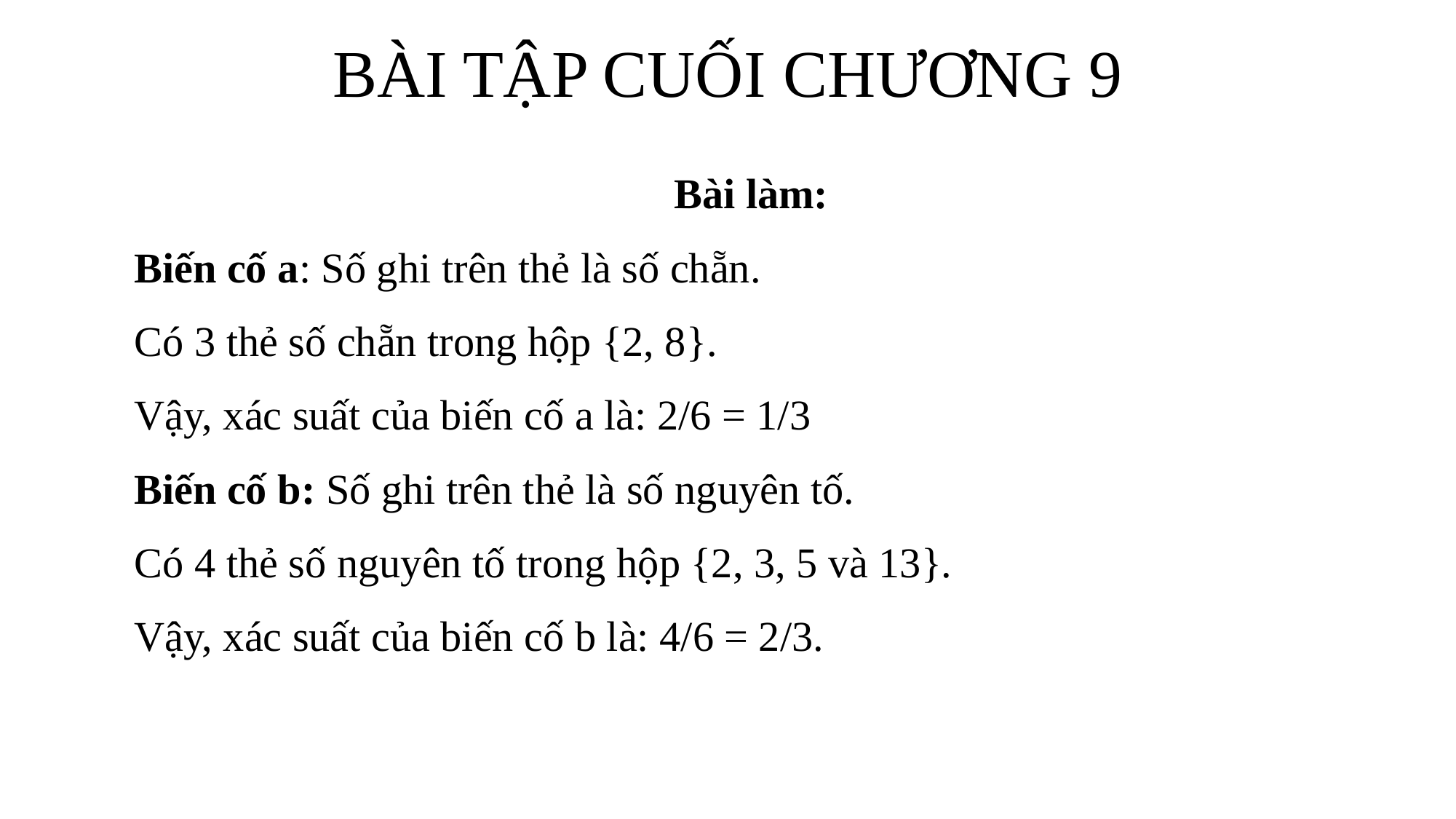

BÀI TẬP CUỐI CHƯƠNG 9
Bài làm:
Biến cố a: Số ghi trên thẻ là số chẵn.
Có 3 thẻ số chẵn trong hộp {2, 8}.
Vậy, xác suất của biến cố a là: 2/6 = 1/3
Biến cố b: Số ghi trên thẻ là số nguyên tố.
Có 4 thẻ số nguyên tố trong hộp {2, 3, 5 và 13}.
Vậy, xác suất của biến cố b là: 4/6 = 2/3.